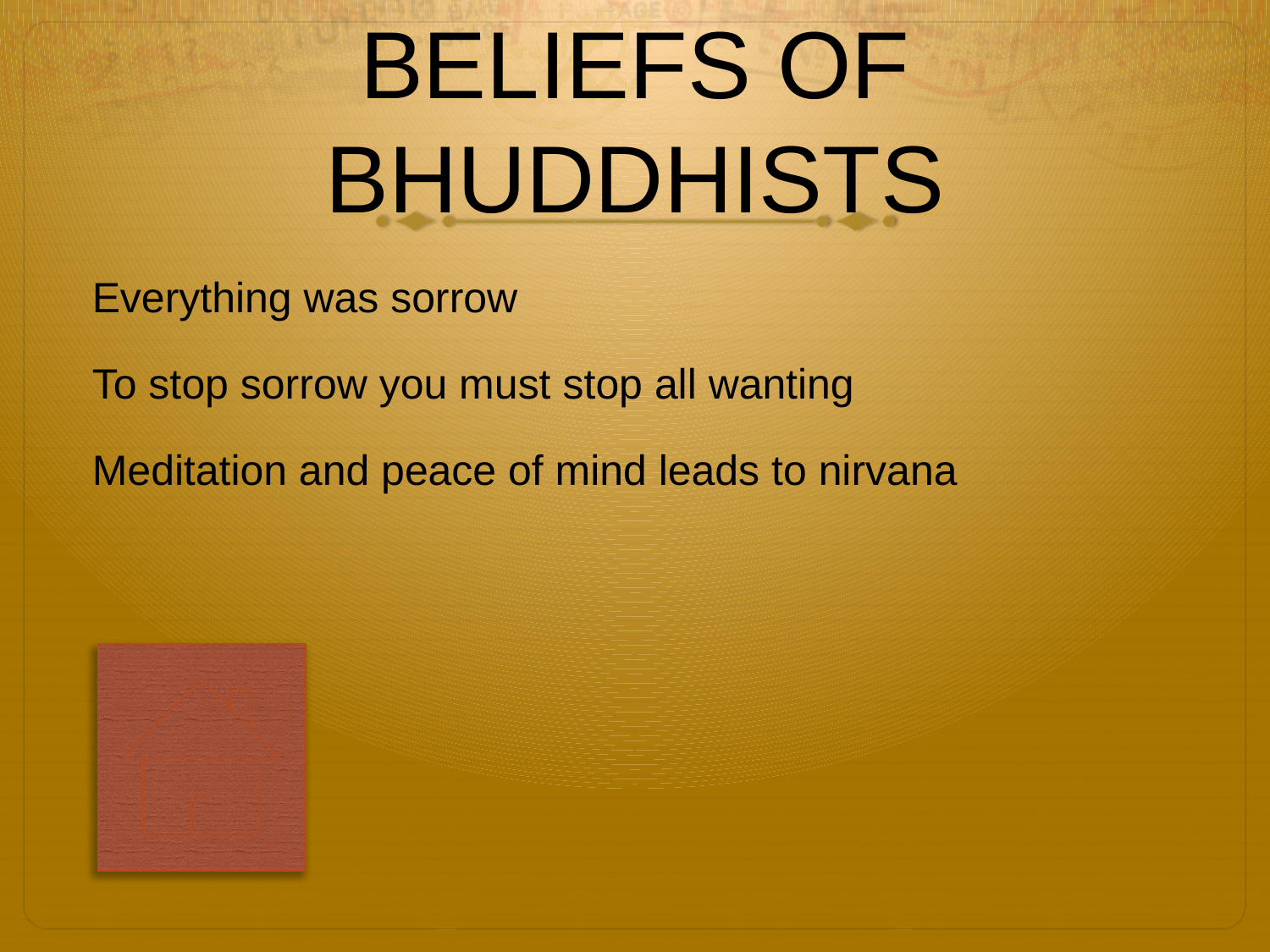

# BELIEFS OF BHUDDHISTS
Everything was sorrow
To stop sorrow you must stop all wanting
Meditation and peace of mind leads to nirvana